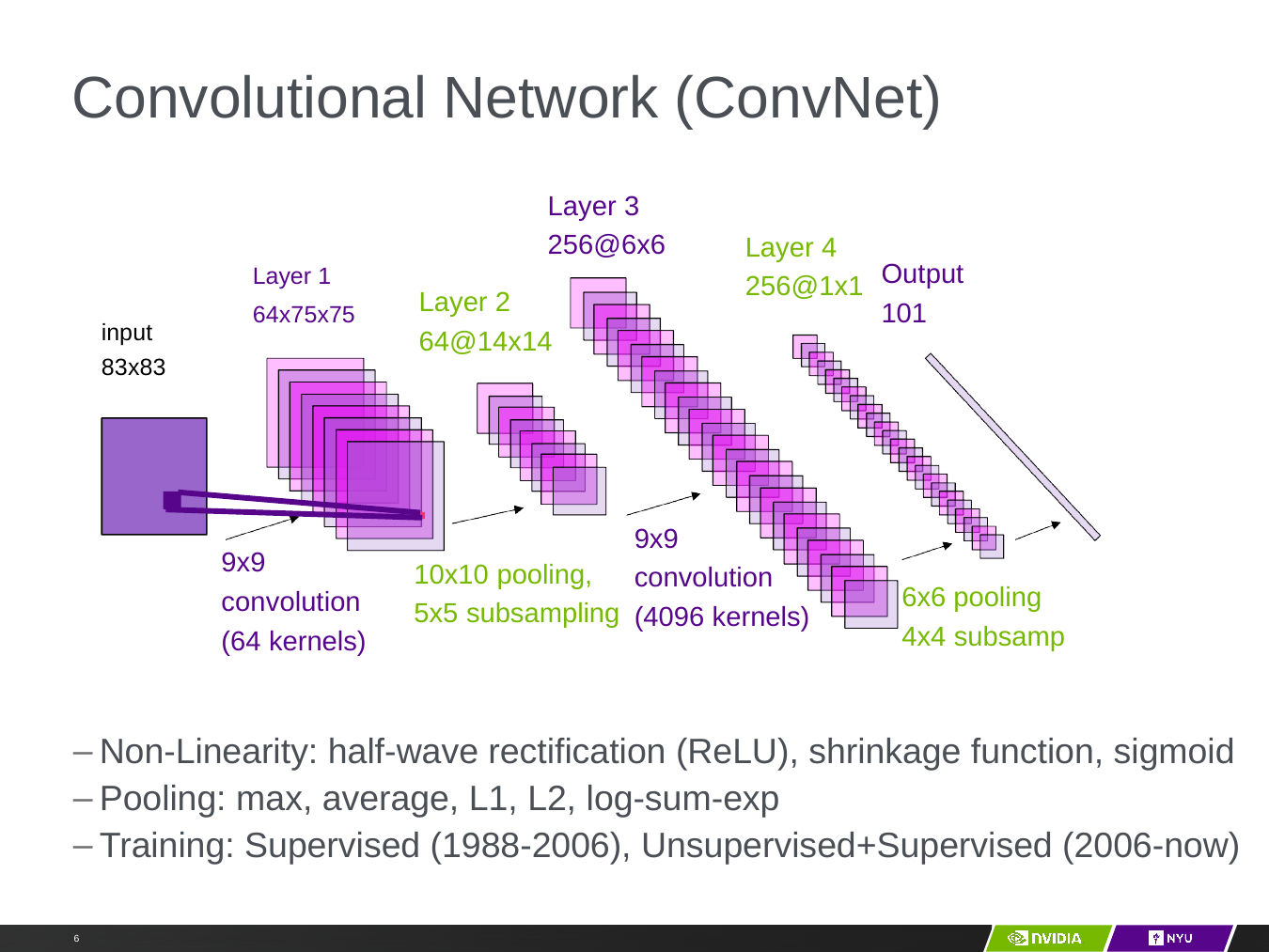

# Convolutional Network (ConvNet)
Y LeCun
Layer 3  256@6x6
Layer 4  256@1x1
Output  101
Layer 1

Layer 2  64@14x14
64x75x75
input  83x83

9x9  convolution  (4096 kernels)

9x9  convolution  (64 kernels)
10x10 pooling,  5x5 subsampling
6x6 pooling  4x4 subsamp
Non-Linearity: half-wave rectification (ReLU), shrinkage function, sigmoid
Pooling: max, average, L1, L2, log-sum-exp
Training: Supervised (1988-2006), Unsupervised+Supervised (2006-now)